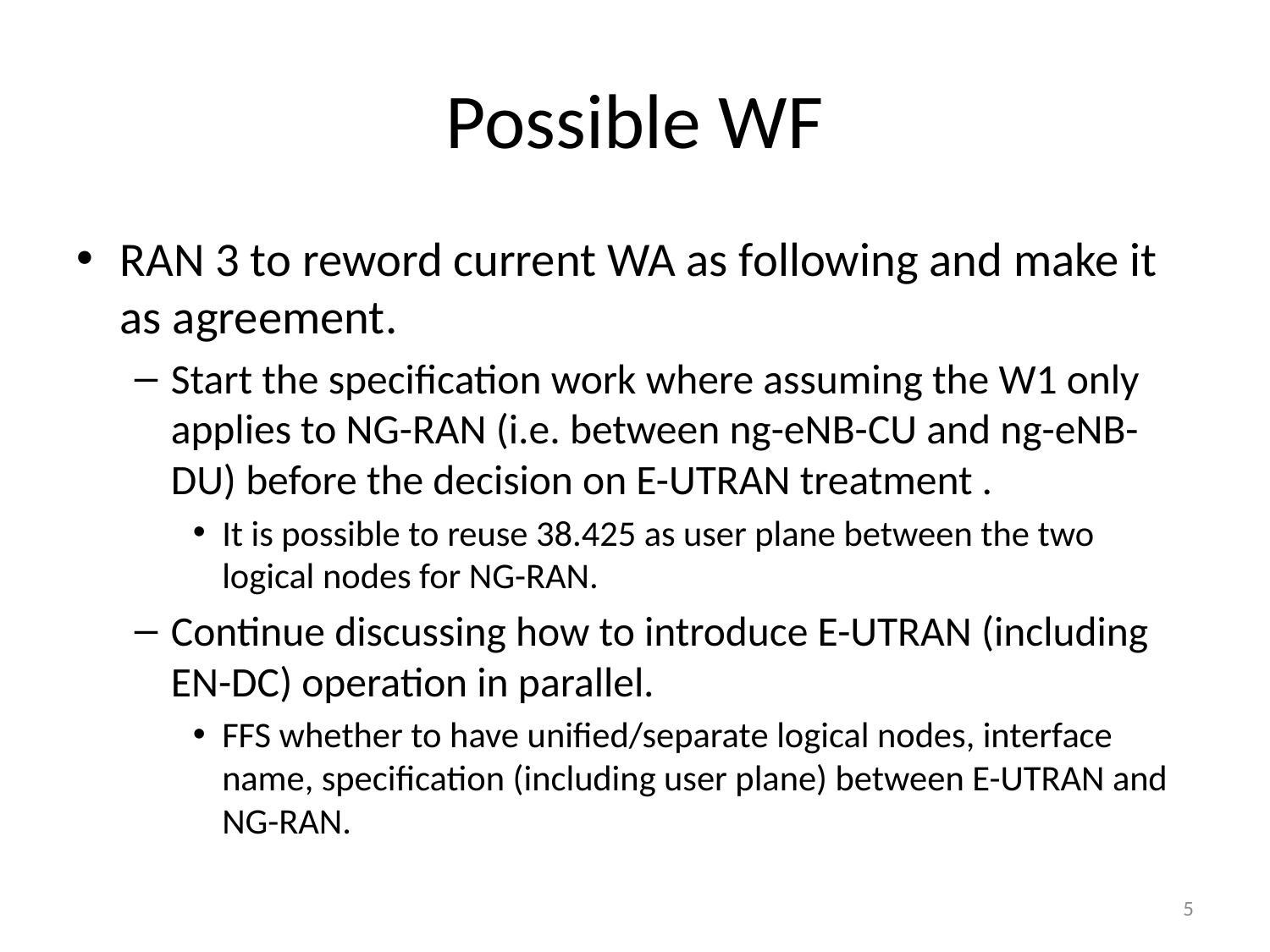

# Possible WF
RAN 3 to reword current WA as following and make it as agreement.
Start the specification work where assuming the W1 only applies to NG-RAN (i.e. between ng-eNB-CU and ng-eNB-DU) before the decision on E-UTRAN treatment .
It is possible to reuse 38.425 as user plane between the two logical nodes for NG-RAN.
Continue discussing how to introduce E-UTRAN (including EN-DC) operation in parallel.
FFS whether to have unified/separate logical nodes, interface name, specification (including user plane) between E-UTRAN and NG-RAN.

5